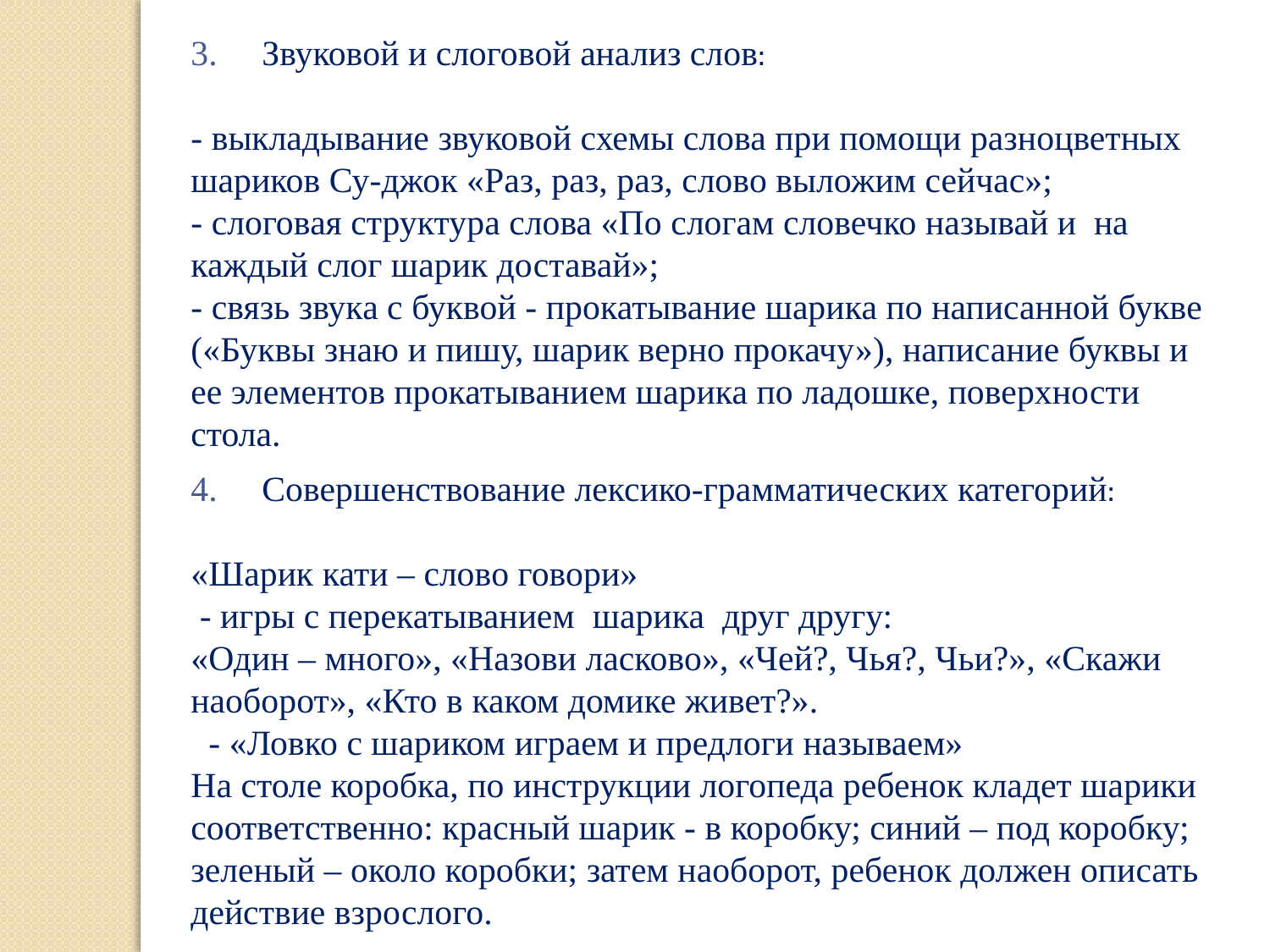

3.     Звуковой и слоговой анализ слов:

- выкладывание звуковой схемы слова при помощи разноцветных шариков Су-джок «Раз, раз, раз, слово выложим сейчас»;
- слоговая структура слова «По слогам словечко называй и  на каждый слог шарик доставай»;
- связь звука с буквой - прокатывание шарика по написанной букве («Буквы знаю и пишу, шарик верно прокачу»), написание буквы и ее элементов прокатыванием шарика по ладошке, поверхности стола.
4.     Совершенствование лексико-грамматических категорий:

«Шарик кати – слово говори»
 - игры с перекатыванием  шарика  друг другу:
«Один – много», «Назови ласково», «Чей?, Чья?, Чьи?», «Скажи наоборот», «Кто в каком домике живет?».
  - «Ловко с шариком играем и предлоги называем»
На столе коробка, по инструкции логопеда ребенок кладет шарики соответственно: красный шарик - в коробку; синий – под коробку; зеленый – около коробки; затем наоборот, ребенок должен описать действие взрослого.